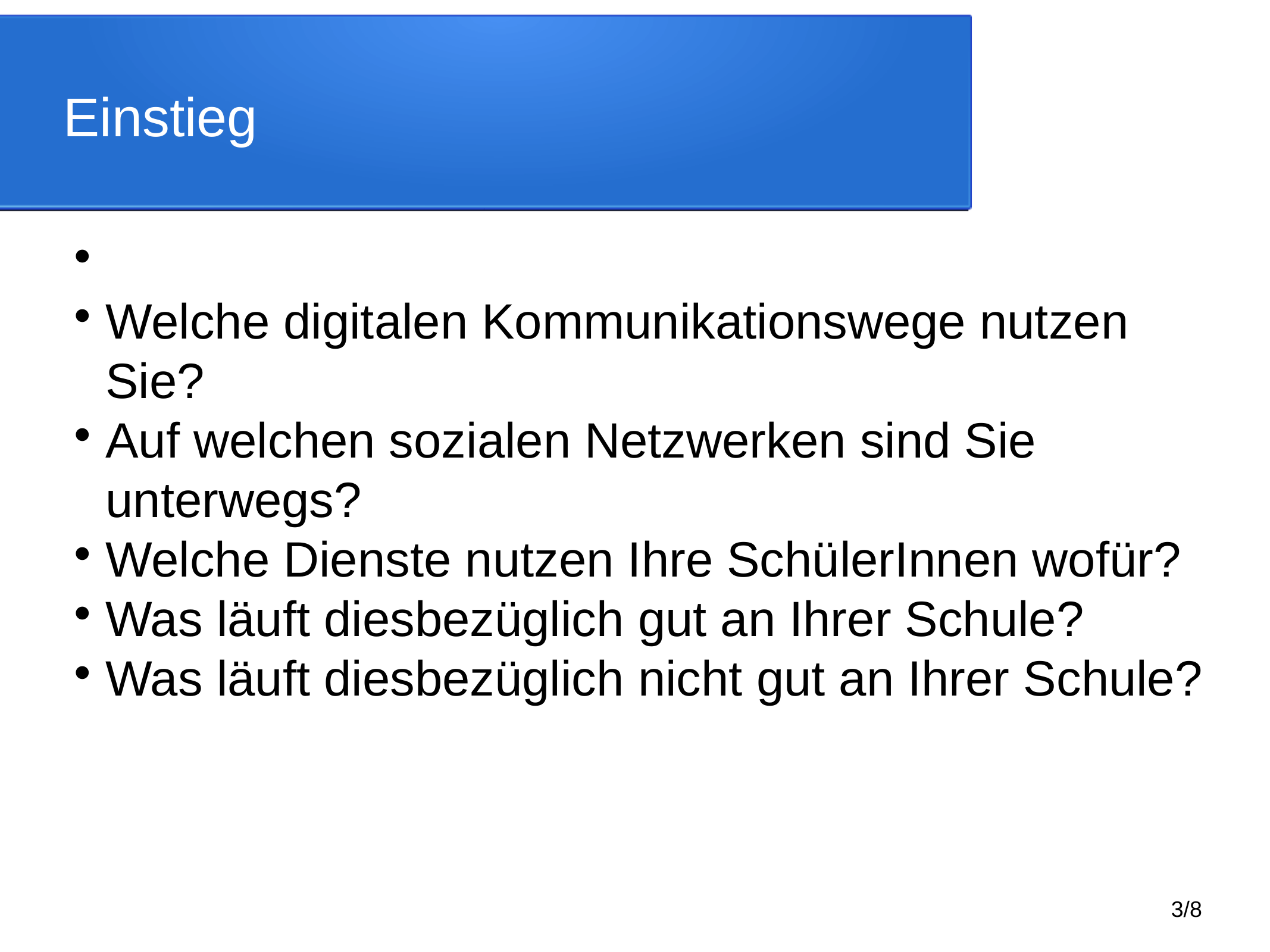

Einstieg

Welche digitalen Kommunikationswege nutzen Sie?
Auf welchen sozialen Netzwerken sind Sie unterwegs?
Welche Dienste nutzen Ihre SchülerInnen wofür?
Was läuft diesbezüglich gut an Ihrer Schule?
Was läuft diesbezüglich nicht gut an Ihrer Schule?
3/8